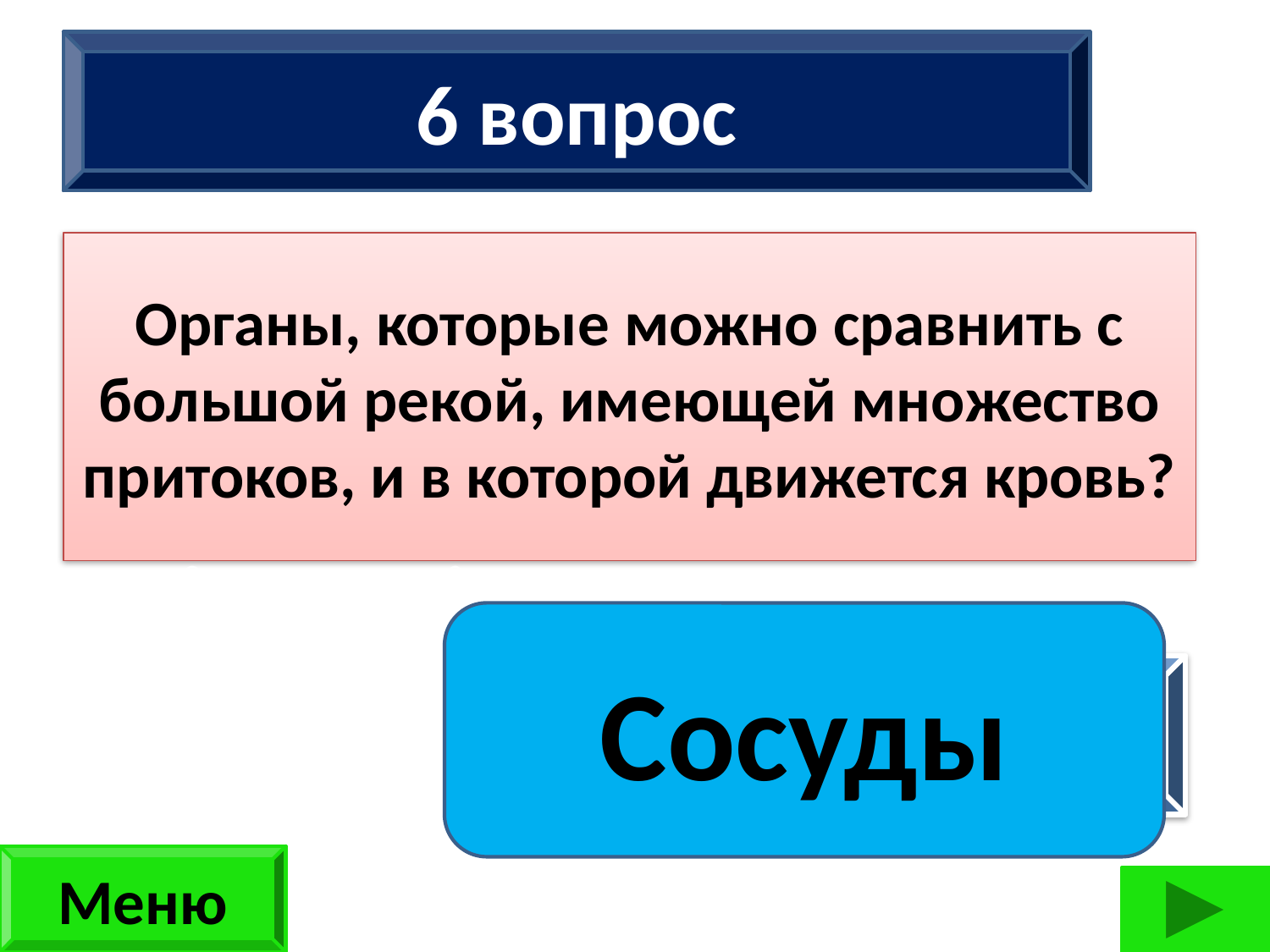

6 вопрос
Органы, которые можно сравнить с большой рекой, имеющей множество притоков, и в которой движется кровь?
Сколько ног имеют 2 жука, 3 паука, 2 ужа, 3 чижа? (42 ноги)
Сосуды
ответ
Меню